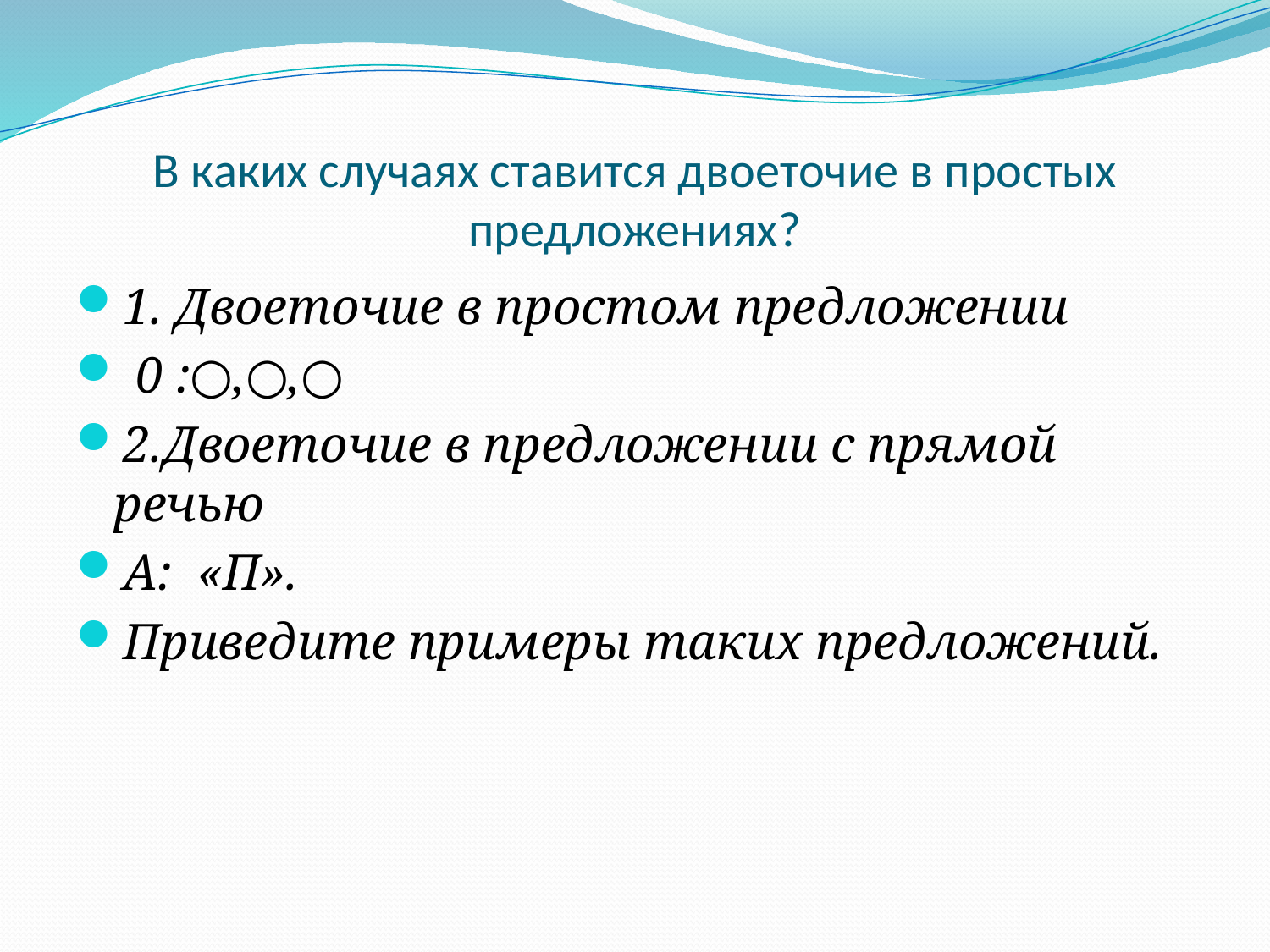

# В каких случаях ставится двоеточие в простых предложениях?
1. Двоеточие в простом предложении
 0 :○,○,○
2.Двоеточие в предложении с прямой речью
А:  «П».
Приведите примеры таких предложений.